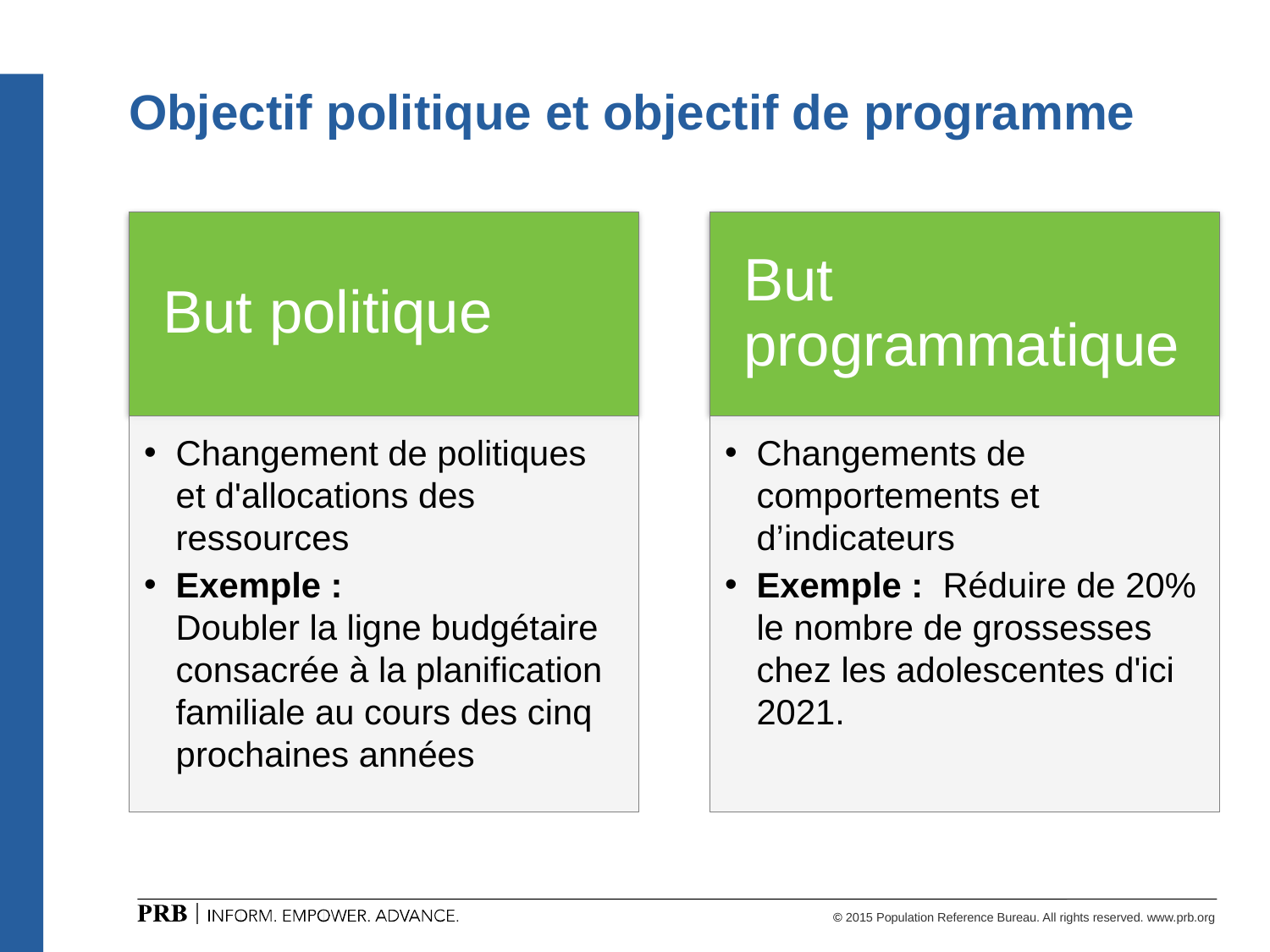

# Objectif politique et objectif de programme
But politique
Changement de politiques et d'allocations des ressources
Exemple :                     Doubler la ligne budgétaire consacrée à la planification familiale au cours des cinq prochaines années
But programmatique
Changements de comportements et d’indicateurs
Exemple :  Réduire de 20% le nombre de grossesses chez les adolescentes d'ici 2021.